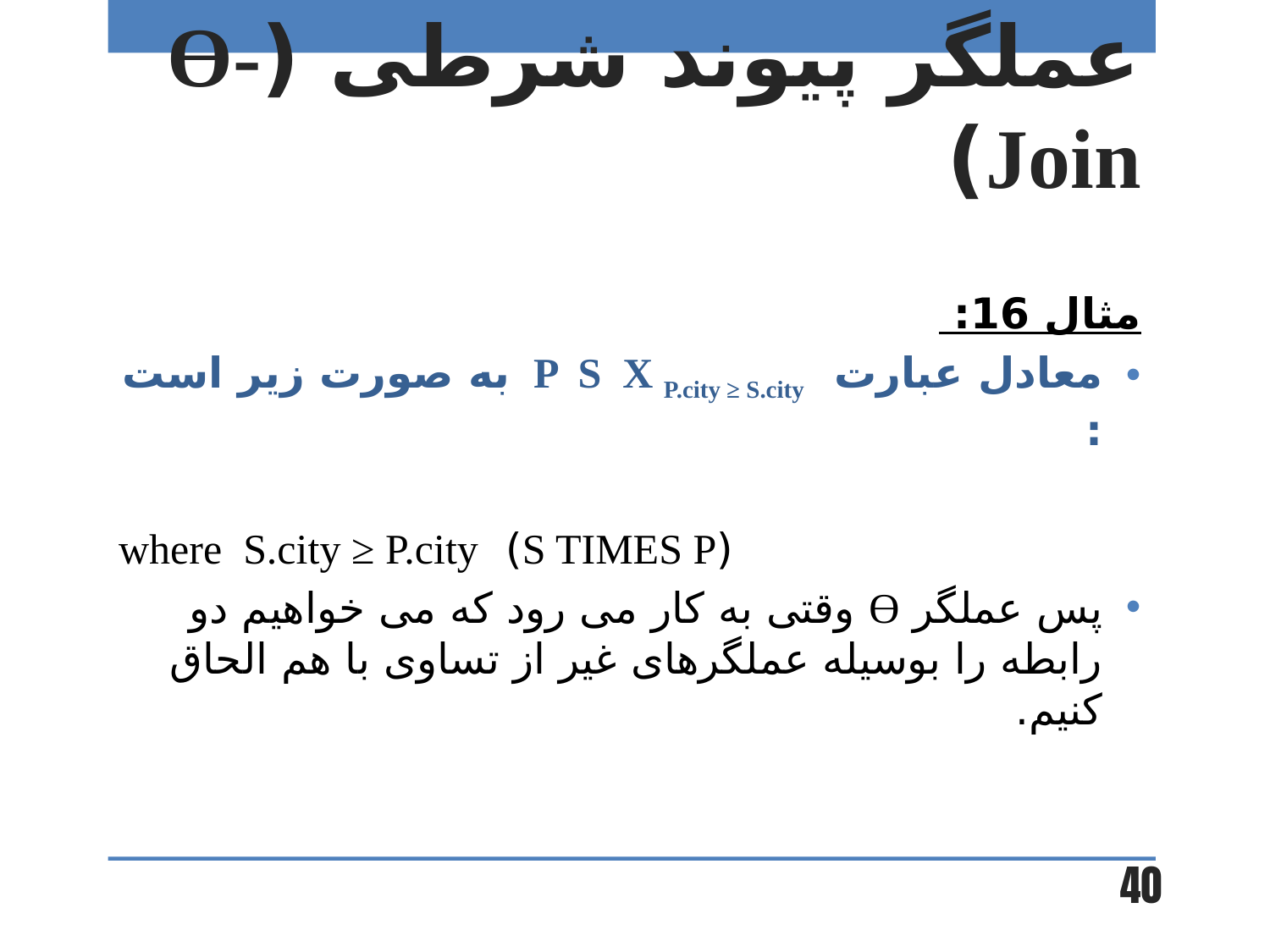

# عملگر پیوند شرطی (Ө-Join)
مثال 16:
معادل عبارت  P  S  X P.city ≥ S.city  به صورت زیر است :

(S TIMES P)  where  S.city ≥ P.city
پس عملگر Ө وقتی به کار می رود که می خواهیم دو رابطه را بوسیله عملگرهای غیر از تساوی با هم الحاق کنیم.

40